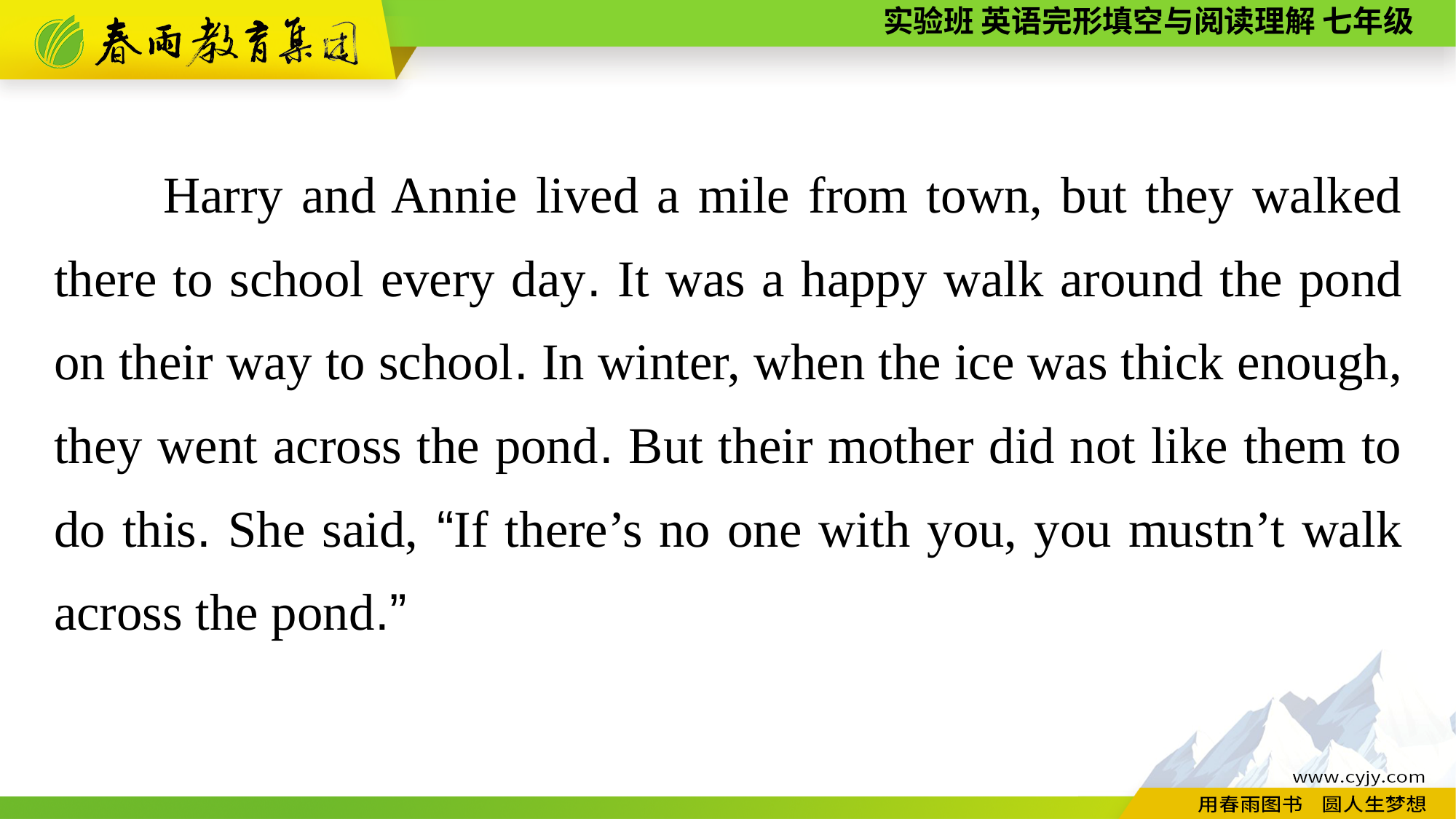

Harry and Annie lived a mile from town, but they walked there to school every day. It was a happy walk around the pond on their way to school. In winter, when the ice was thick enough, they went across the pond. But their mother did not like them to do this. She said, “If there’s no one with you, you mustn’t walk across the pond.”